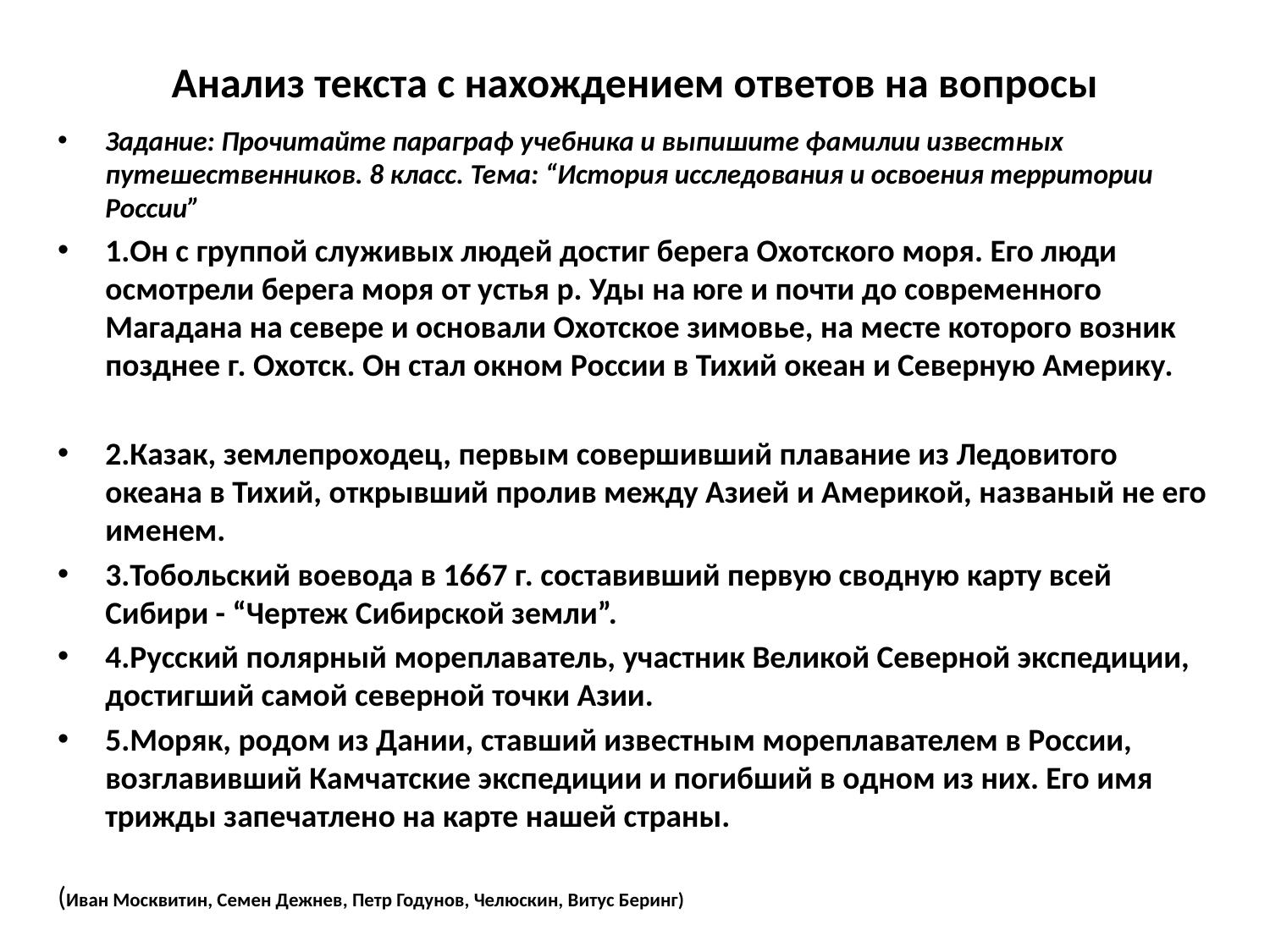

# Анализ текста с нахождением ответов на вопросы
Задание: Прочитайте параграф учебника и выпишите фамилии известных путешественников. 8 класс. Тема: “История исследования и освоения территории России”
1.Он с группой служивых людей достиг берега Охотского моря. Его люди осмотрели берега моря от устья р. Уды на юге и почти до современного Магадана на севере и основали Охотское зимовье, на месте которого возник позднее г. Охотск. Он стал окном России в Тихий океан и Северную Америку.

2.Казак, землепроходец, первым совершивший плавание из Ледовитого океана в Тихий, открывший пролив между Азией и Америкой, названый не его именем.
3.Тобольский воевода в 1667 г. составивший первую сводную карту всей Сибири - “Чертеж Сибирской земли”.
4.Русский полярный мореплаватель, участник Великой Северной экспедиции, достигший самой северной точки Азии.
5.Моряк, родом из Дании, ставший известным мореплавателем в России, возглавивший Камчатские экспедиции и погибший в одном из них. Его имя трижды запечатлено на карте нашей страны.

(Иван Москвитин, Семен Дежнев, Петр Годунов, Челюскин, Витус Беринг)